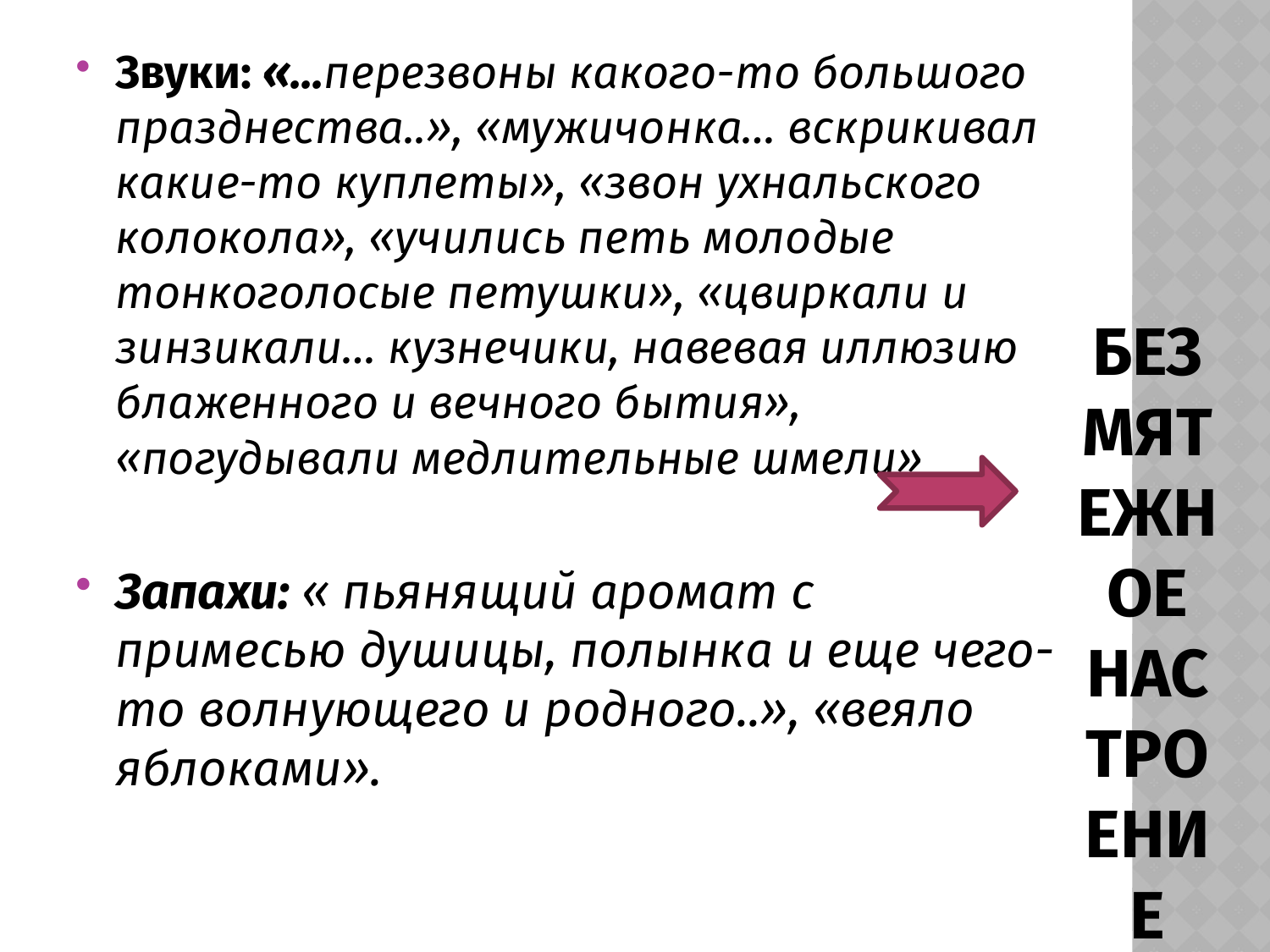

# Безмятежное настроение
Звуки: «...перезвоны какого-то большого празднества..», «мужичонка… вскрикивал какие-то куплеты», «звон ухнальского колокола», «учились петь молодые тонкоголосые петушки», «цвиркали и зинзикали… кузнечики, навевая иллюзию блаженного и вечного бытия», «погудывали медлительные шмели»

Запахи: « пьянящий аромат с примесью душицы, полынка и еще чего-то волнующего и родного..», «веяло яблоками».